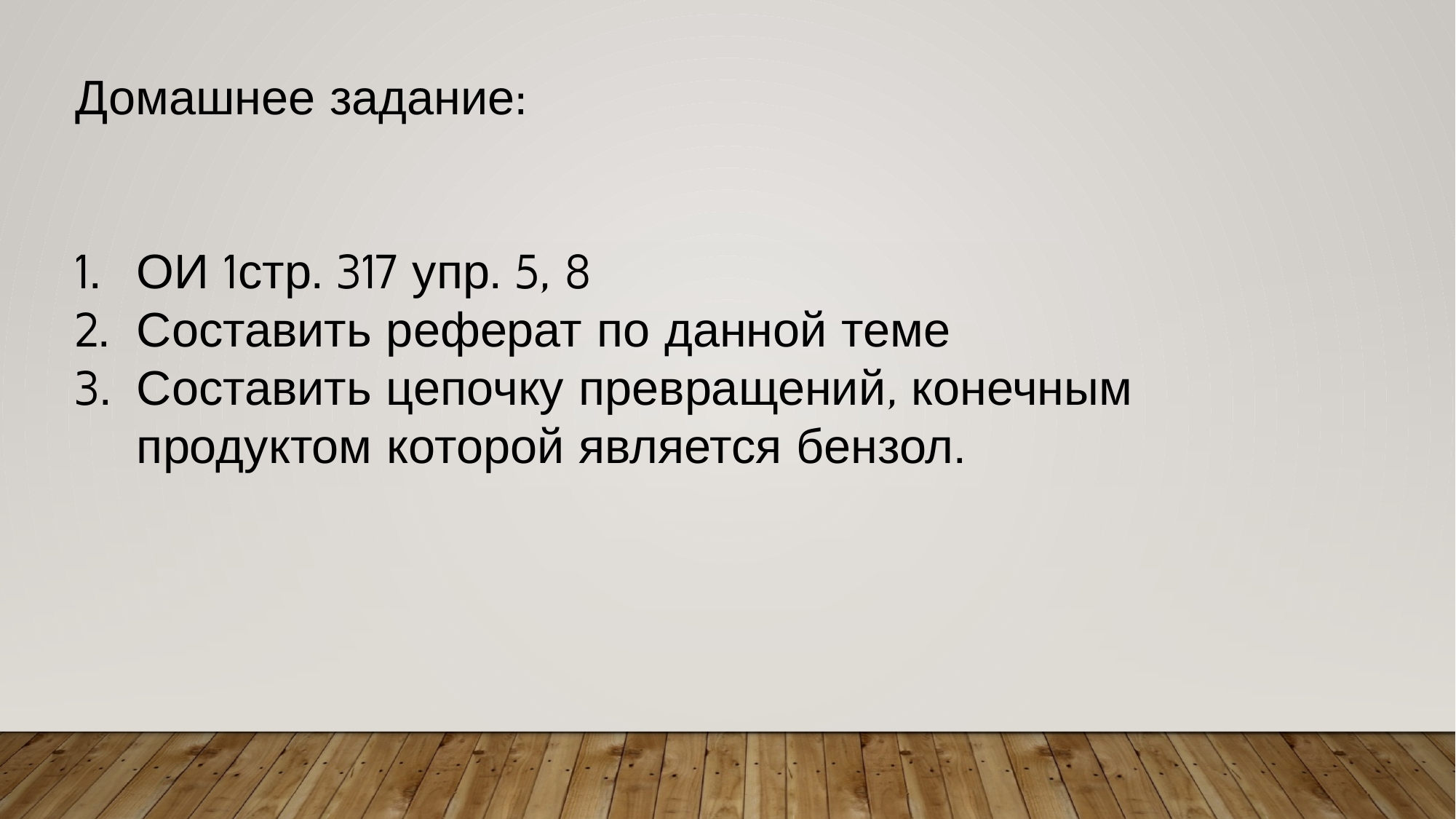

Домашнее задание:

ОИ 1стр. 317 упр. 5, 8
Составить реферат по данной теме
Составить цепочку превращений, конечным продуктом которой является бензол.